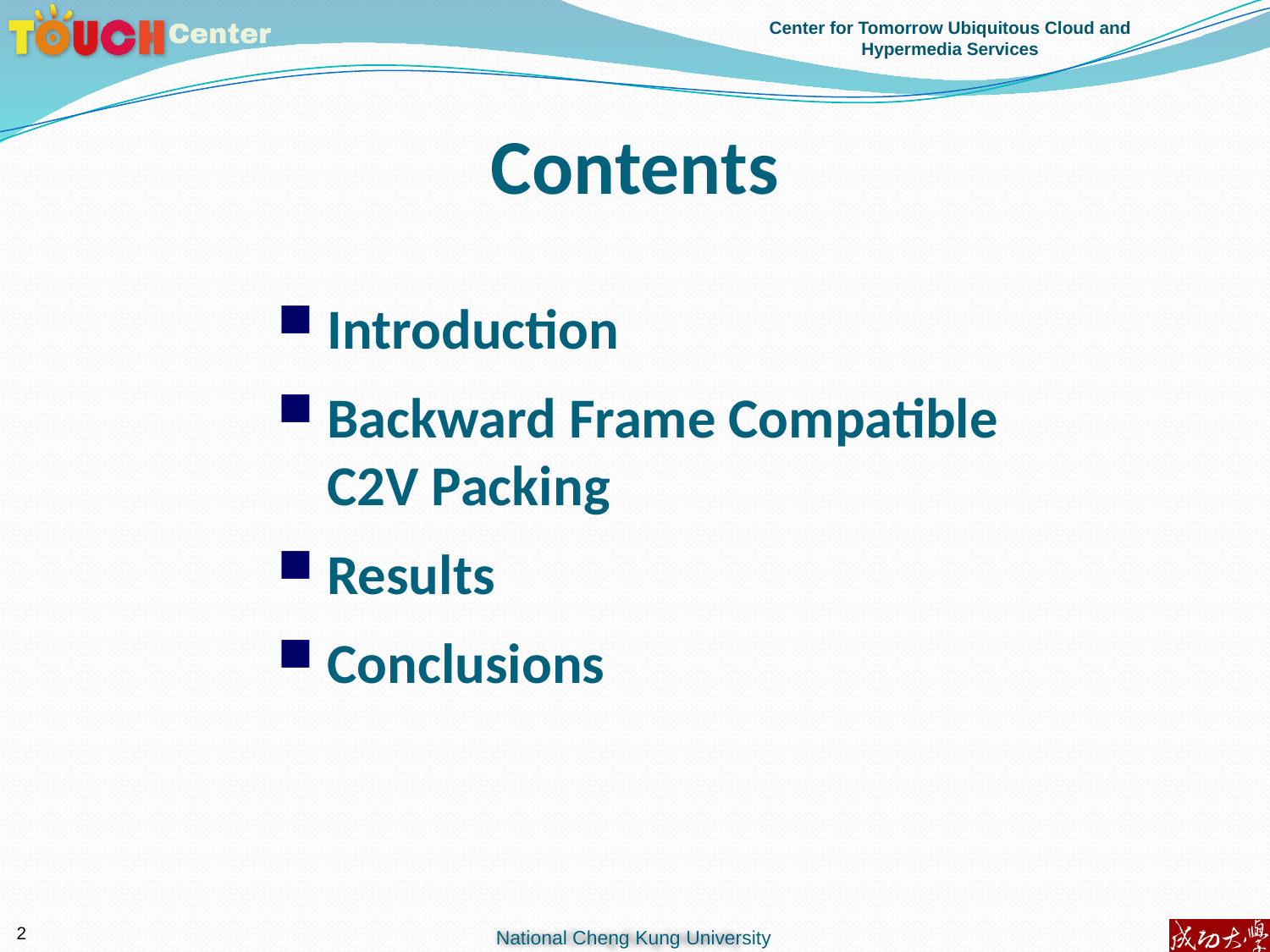

Contents
Introduction
Backward Frame Compatible C2V Packing
Results
Conclusions